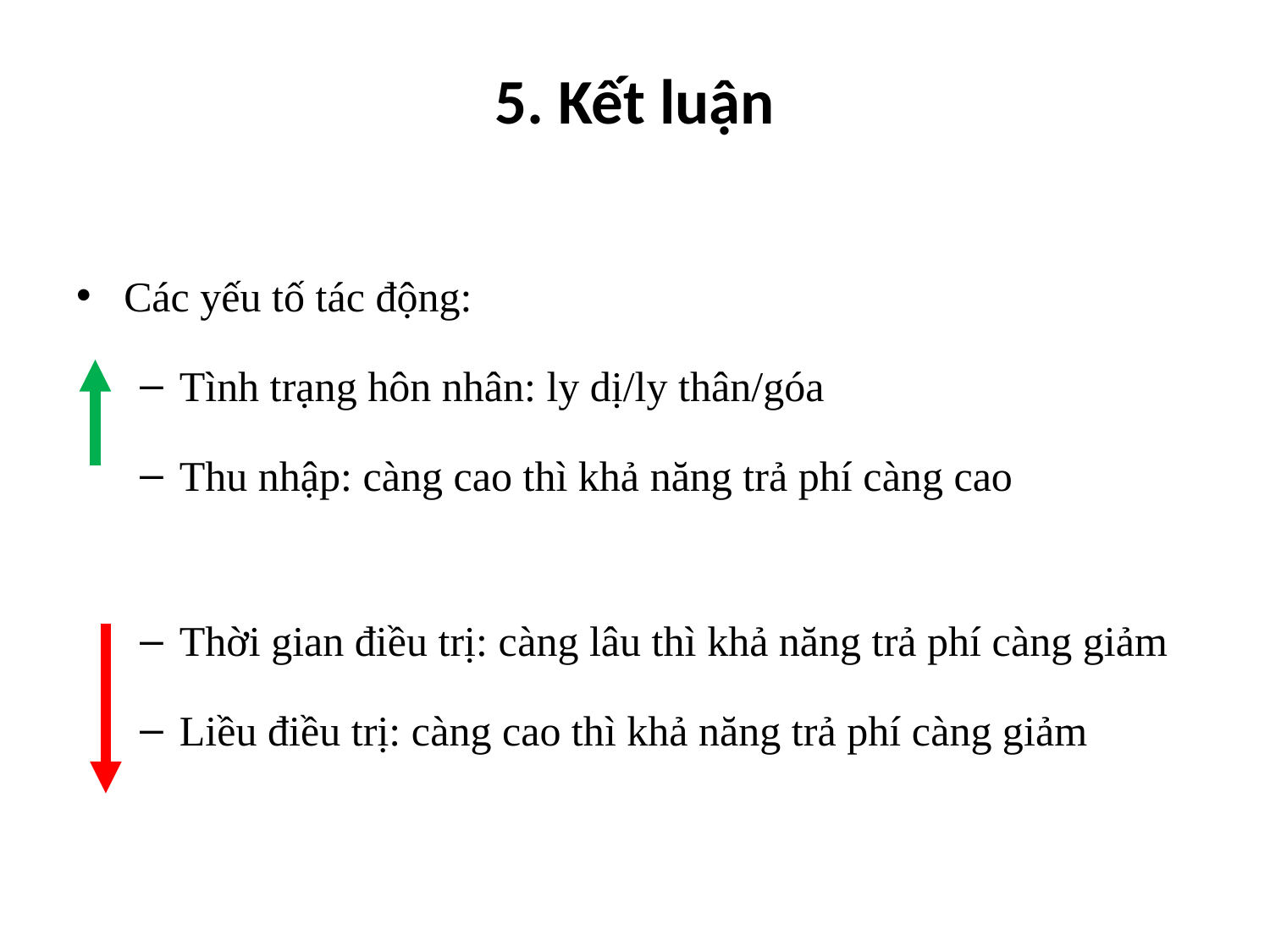

# 5. Kết luận
Các yếu tố tác động:
Tình trạng hôn nhân: ly dị/ly thân/góa
Thu nhập: càng cao thì khả năng trả phí càng cao

Thời gian điều trị: càng lâu thì khả năng trả phí càng giảm
Liều điều trị: càng cao thì khả năng trả phí càng giảm